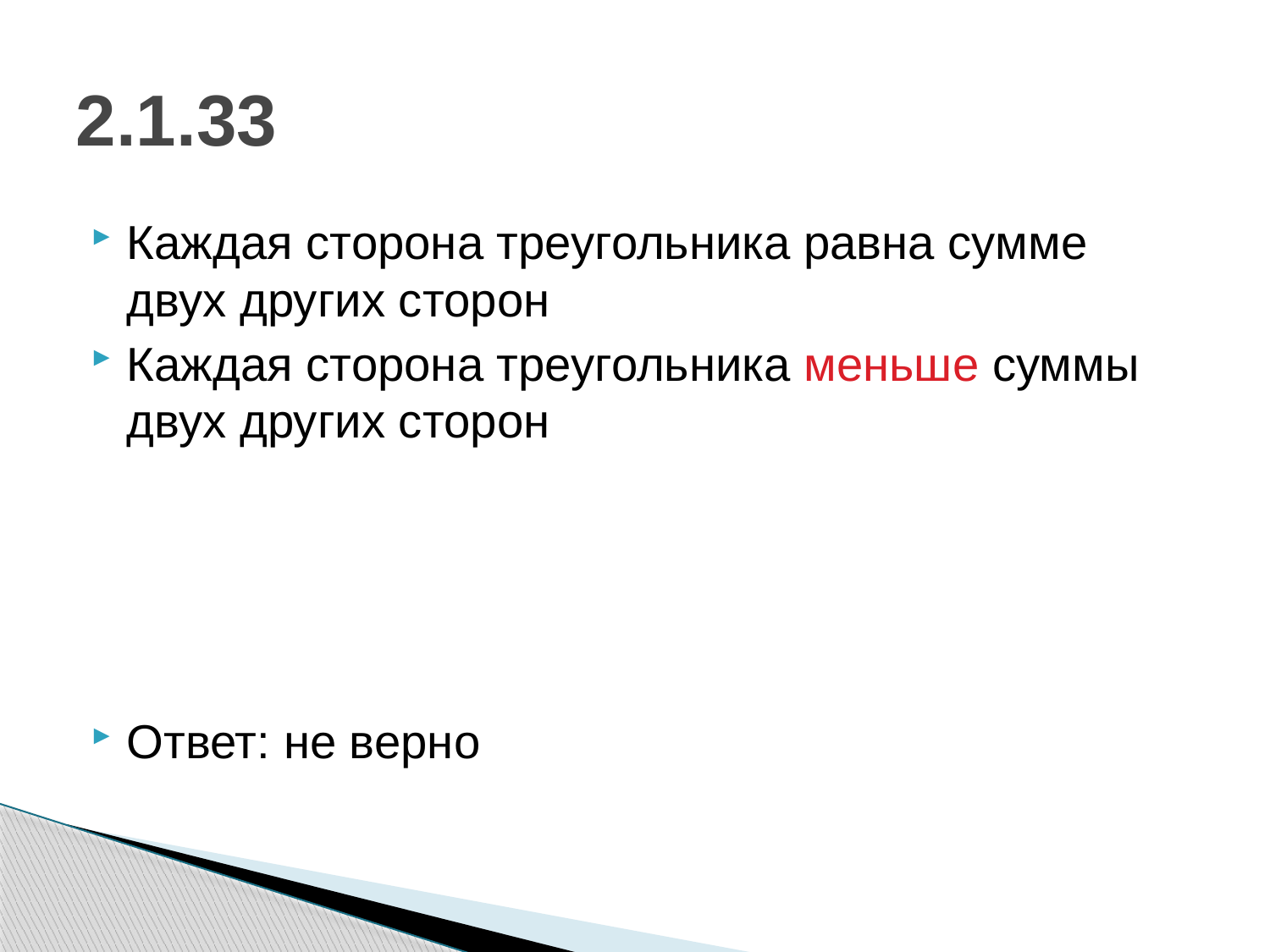

# 2.1.33
Каждая сторона треугольника равна сумме двух других сторон
Каждая сторона треугольника меньше суммы двух других сторон

Ответ: не верно